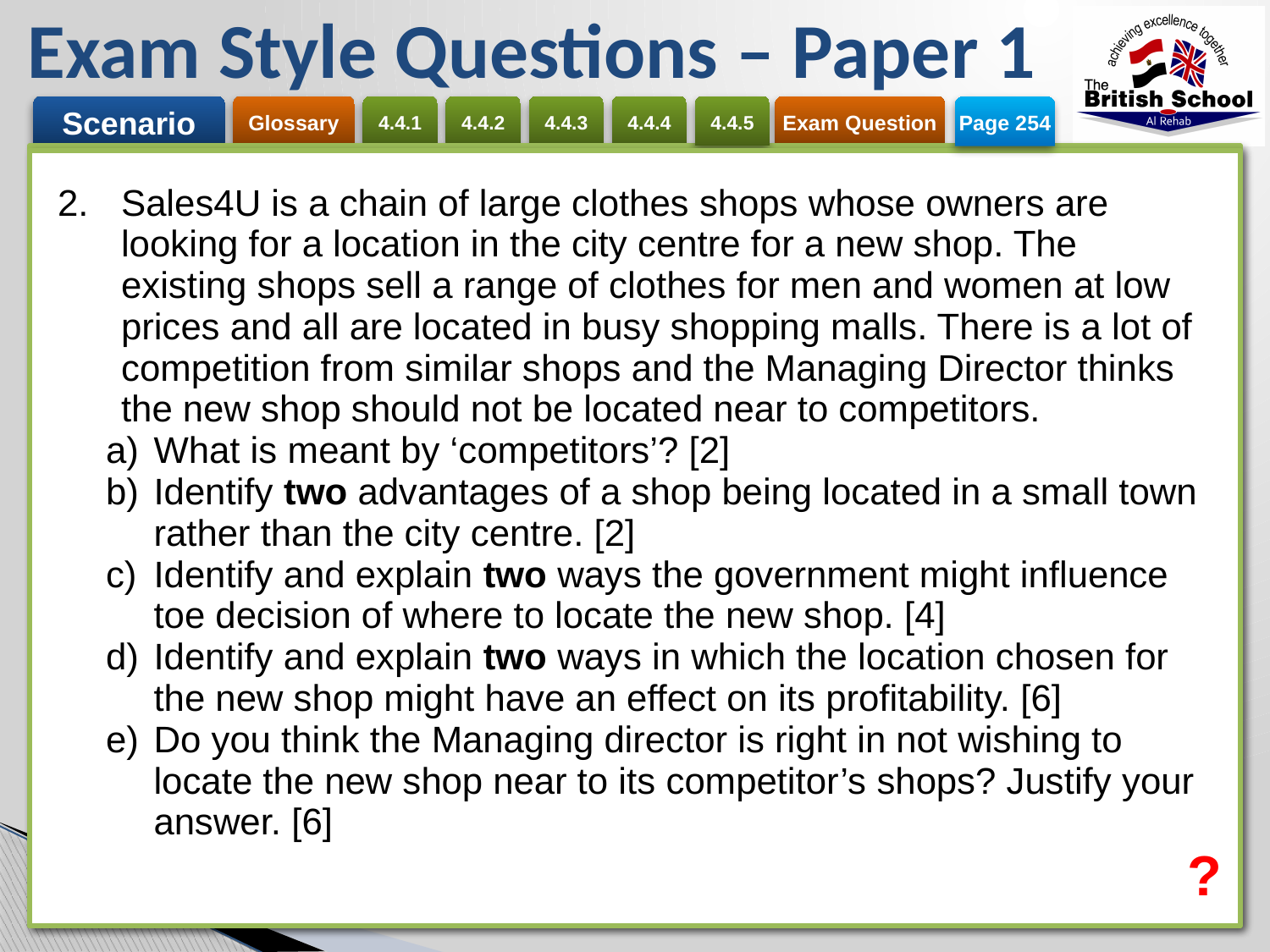

# Exam Style Questions – Paper 1
Page 254

| Sales4U is a chain of large clothes shops whose owners are looking for a location in the city centre for a new shop. The existing shops sell a range of clothes for men and women at low prices and all are located in busy shopping malls. There is a lot of competition from similar shops and the Managing Director thinks the new shop should not be located near to competitors. What is meant by ‘competitors’? [2] Identify two advantages of a shop being located in a small town rather than the city centre. [2] Identify and explain two ways the government might influence toe decision of where to locate the new shop. [4] Identify and explain two ways in which the location chosen for the new shop might have an effect on its profitability. [6] Do you think the Managing director is right in not wishing to locate the new shop near to its competitor’s shops? Justify your answer. [6] |
| --- |
?